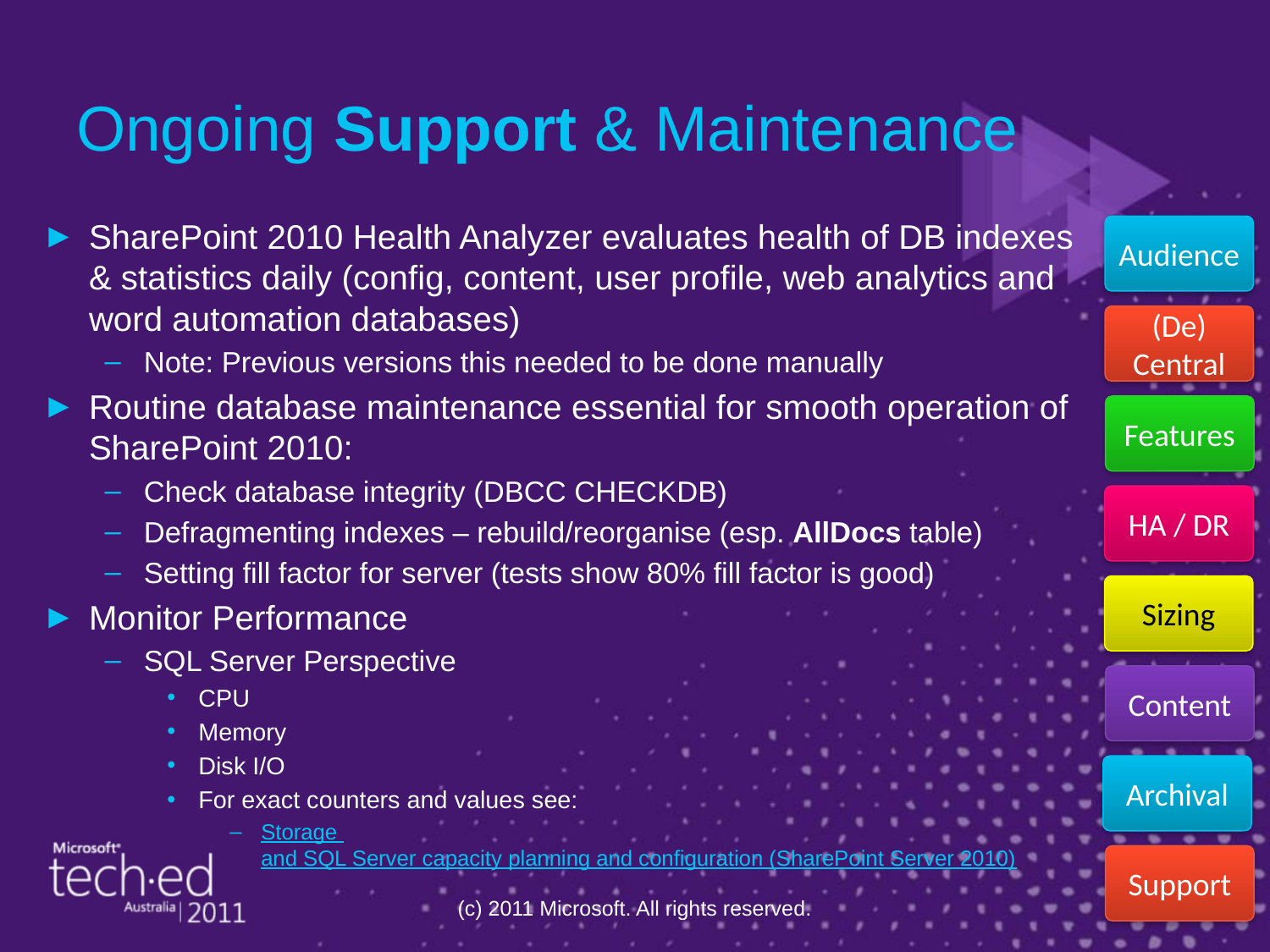

# Ongoing Support & Maintenance
SharePoint 2010 Health Analyzer evaluates health of DB indexes & statistics daily (config, content, user profile, web analytics and word automation databases)
Note: Previous versions this needed to be done manually
Routine database maintenance essential for smooth operation of SharePoint 2010:
Check database integrity (DBCC CHECKDB)
Defragmenting indexes – rebuild/reorganise (esp. AllDocs table)
Setting fill factor for server (tests show 80% fill factor is good)
Monitor Performance
SQL Server Perspective
CPU
Memory
Disk I/O
For exact counters and values see:
Storage and SQL Server capacity planning and configuration (SharePoint Server 2010)
Audience
(De) Central
Features
HA / DR
Sizing
Content
Archival
Support
(c) 2011 Microsoft. All rights reserved.